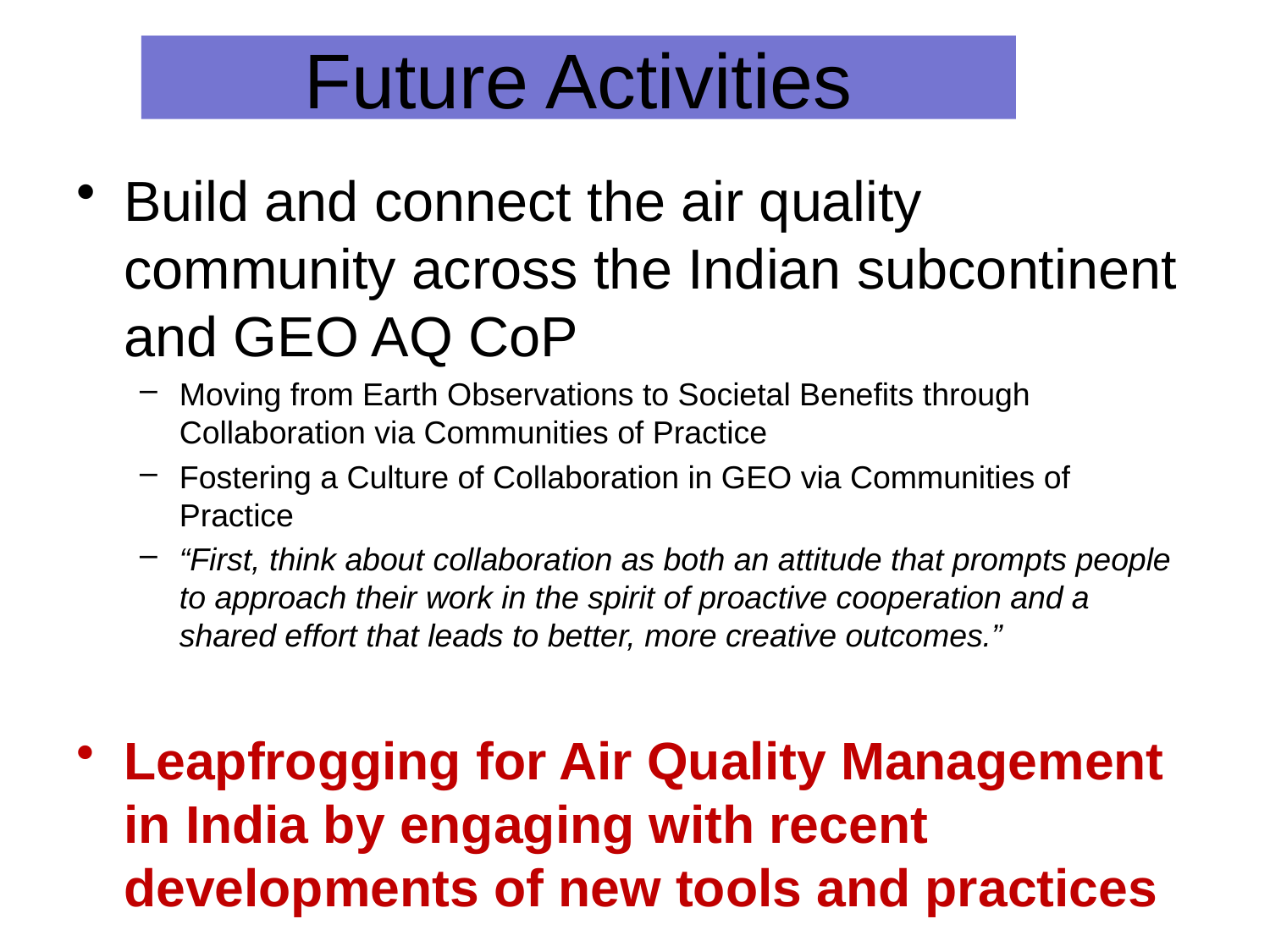

# Future Activities
Build and connect the air quality community across the Indian subcontinent and GEO AQ CoP
Moving from Earth Observations to Societal Benefits through Collaboration via Communities of Practice
Fostering a Culture of Collaboration in GEO via Communities of Practice
“First, think about collaboration as both an attitude that prompts people to approach their work in the spirit of proactive cooperation and a shared effort that leads to better, more creative outcomes.”

Leapfrogging for Air Quality Management in India by engaging with recent developments of new tools and practices